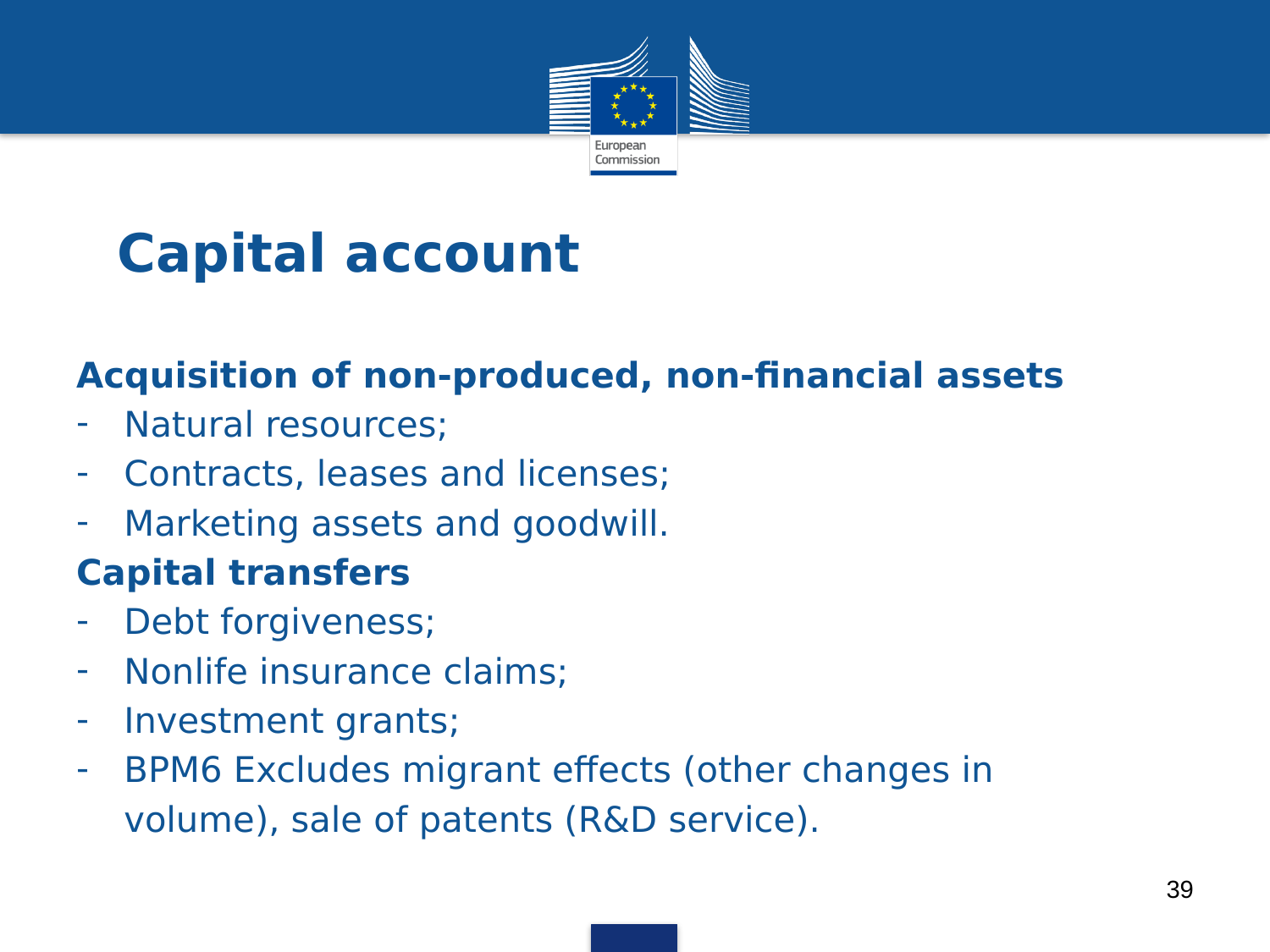

# Capital account
Acquisition of non-produced, non-financial assets
Natural resources;
Contracts, leases and licenses;
Marketing assets and goodwill.
Capital transfers
Debt forgiveness;
Nonlife insurance claims;
Investment grants;
BPM6 Excludes migrant effects (other changes in
volume), sale of patents (R&D service).
39